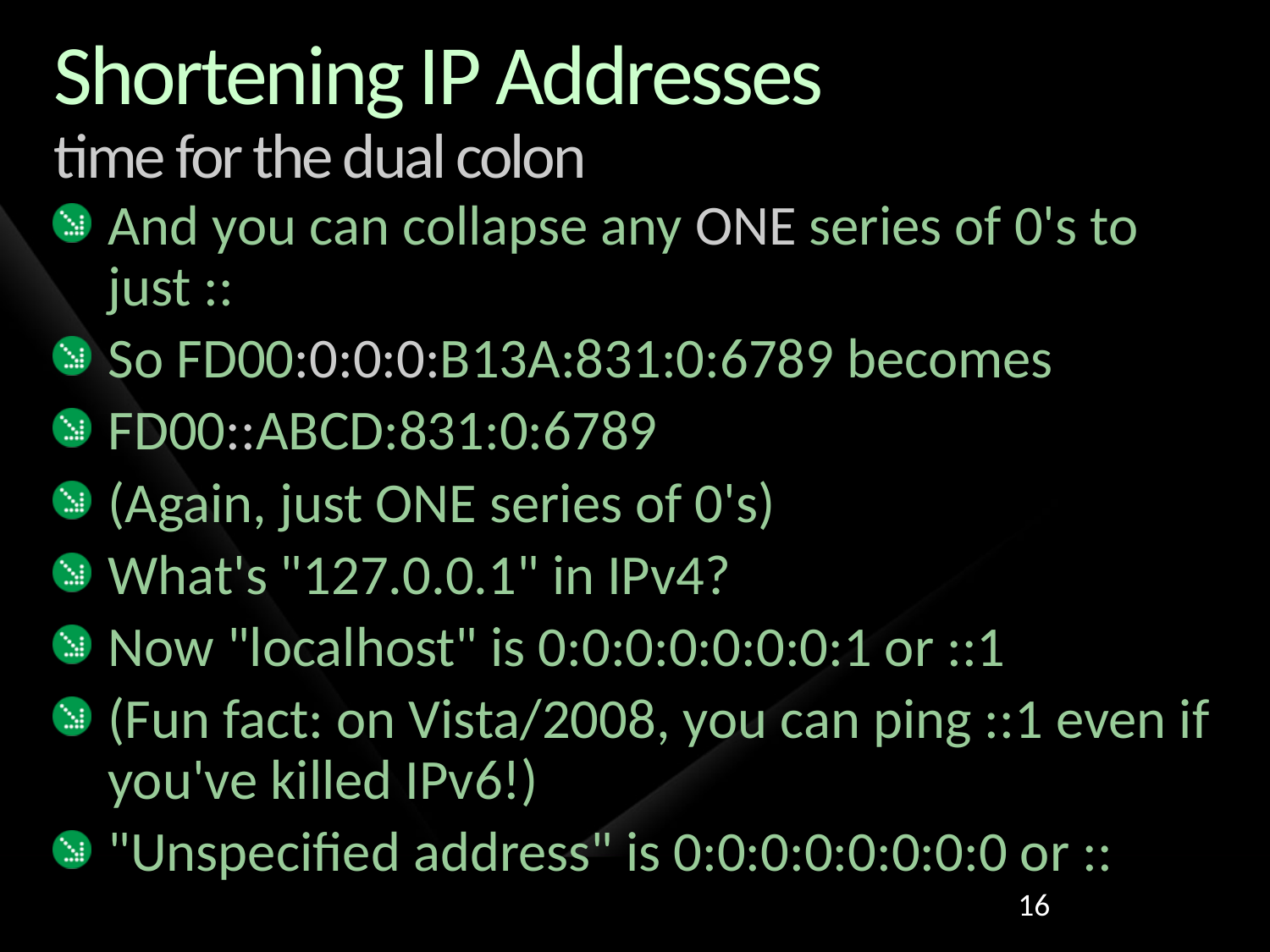

# Shortening IP Addresses time for the dual colon
And you can collapse any ONE series of 0's to just ::
So FD00:0:0:0:B13A:831:0:6789 becomes
FD00::ABCD:831:0:6789
(Again, just ONE series of 0's)
What's "127.0.0.1" in IPv4?
Now "localhost" is 0:0:0:0:0:0:0:1 or ::1
(Fun fact: on Vista/2008, you can ping ::1 even if you've killed IPv6!)
"Unspecified address" is 0:0:0:0:0:0:0:0 or ::

16